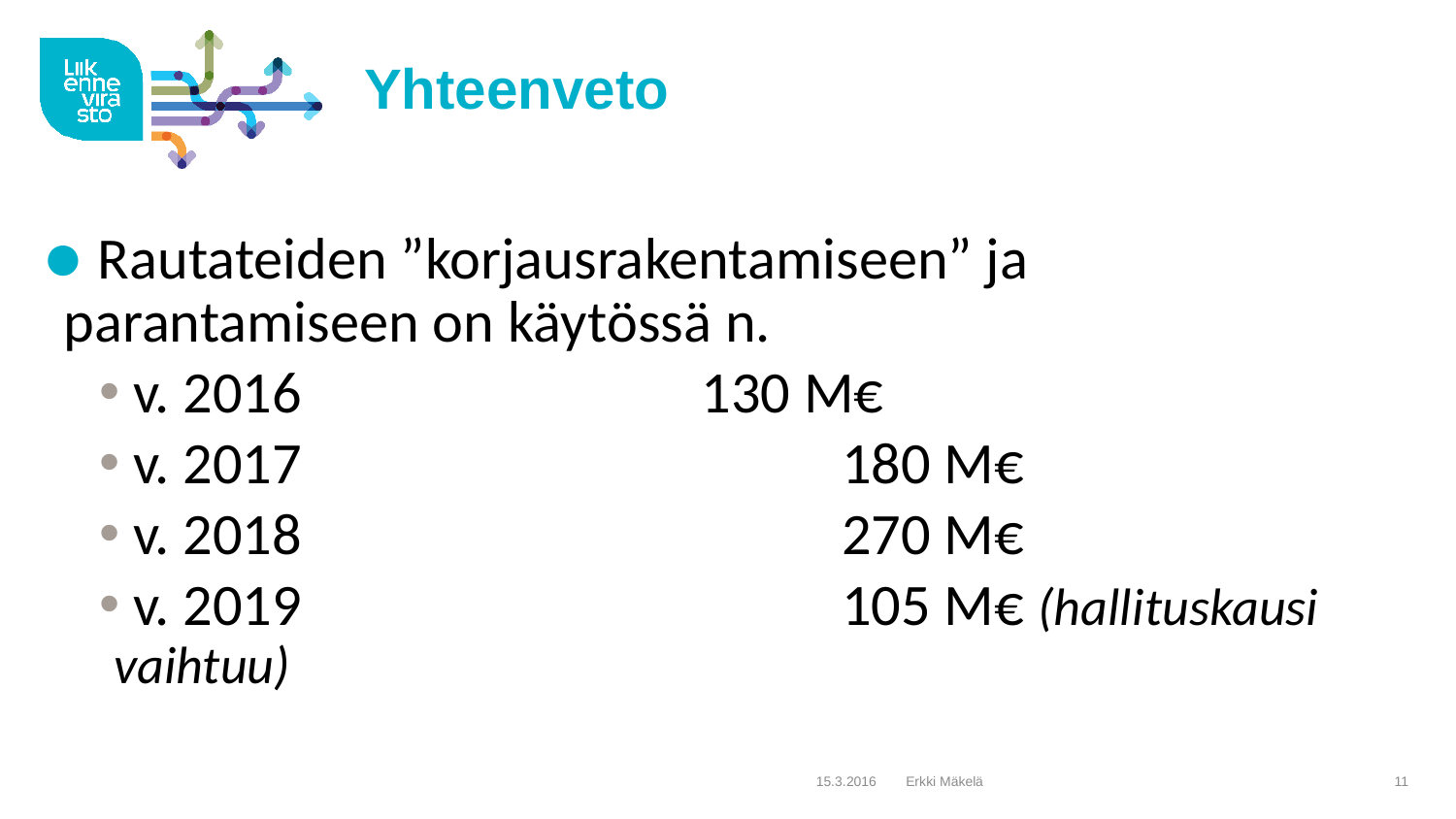

# Yhteenveto
 Rautateiden ”korjausrakentamiseen” ja parantamiseen on käytössä n.
 v. 2016                              130 M€
 v. 2017				180 M€
 v. 2018				270 M€
 v. 2019				105 M€ (hallituskausi vaihtuu)

15.3.2016
Erkki Mäkelä
11